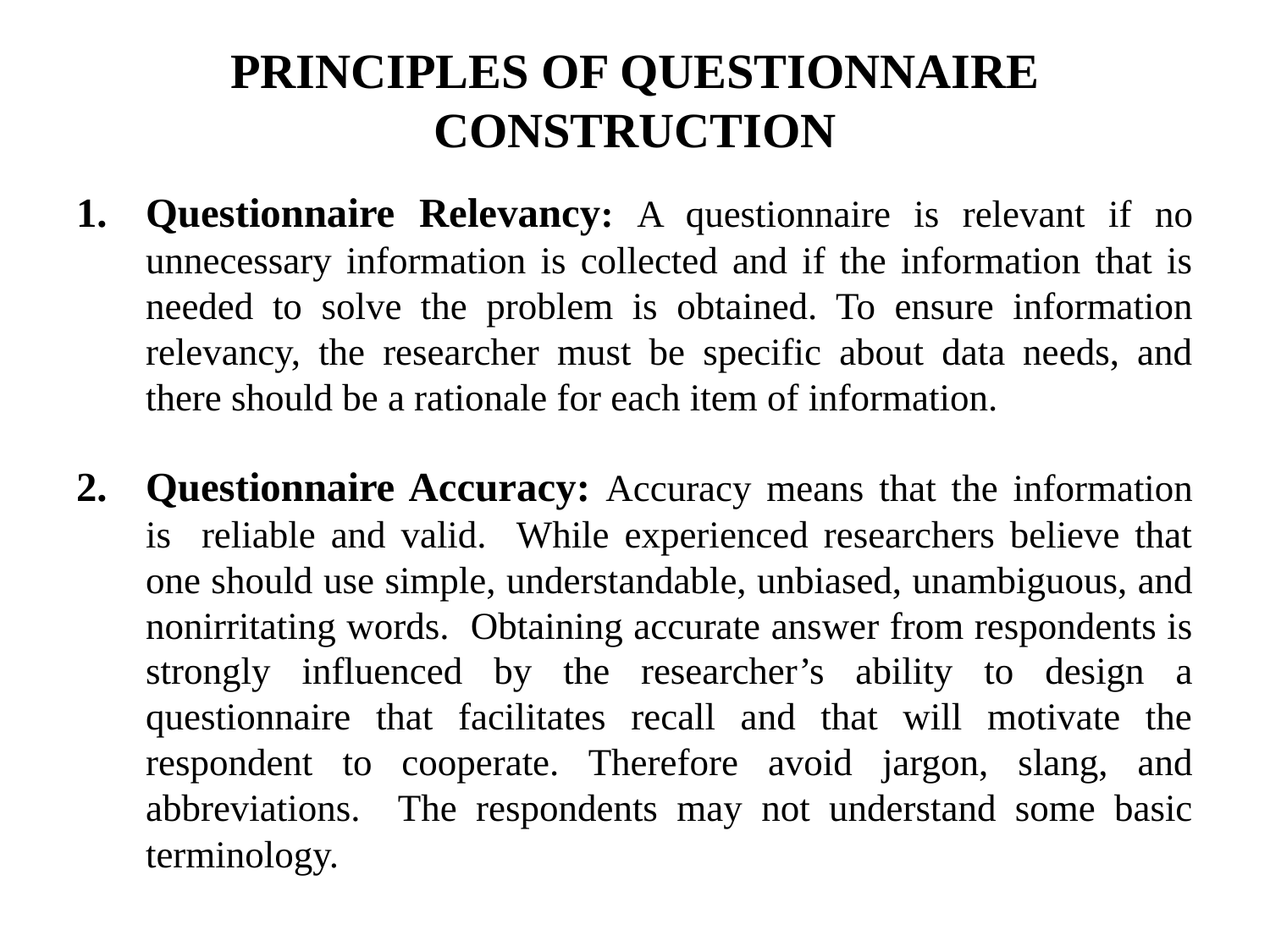

# PRINCIPLES OF QUESTIONNAIRE CONSTRUCTION
Questionnaire Relevancy: A questionnaire is relevant if no unnecessary information is collected and if the information that is needed to solve the problem is obtained. To ensure information relevancy, the researcher must be specific about data needs, and there should be a rationale for each item of information.

Questionnaire Accuracy: Accuracy means that the information is  reliable and valid.  While experienced researchers believe that one should use simple, understandable, unbiased, unambiguous, and nonirritating words.  Obtaining accurate answer from respondents is strongly influenced by the researcher’s ability to design a questionnaire that facilitates recall and that will motivate the respondent to cooperate. Therefore avoid jargon, slang, and abbreviations.  The respondents may not understand some basic terminology.